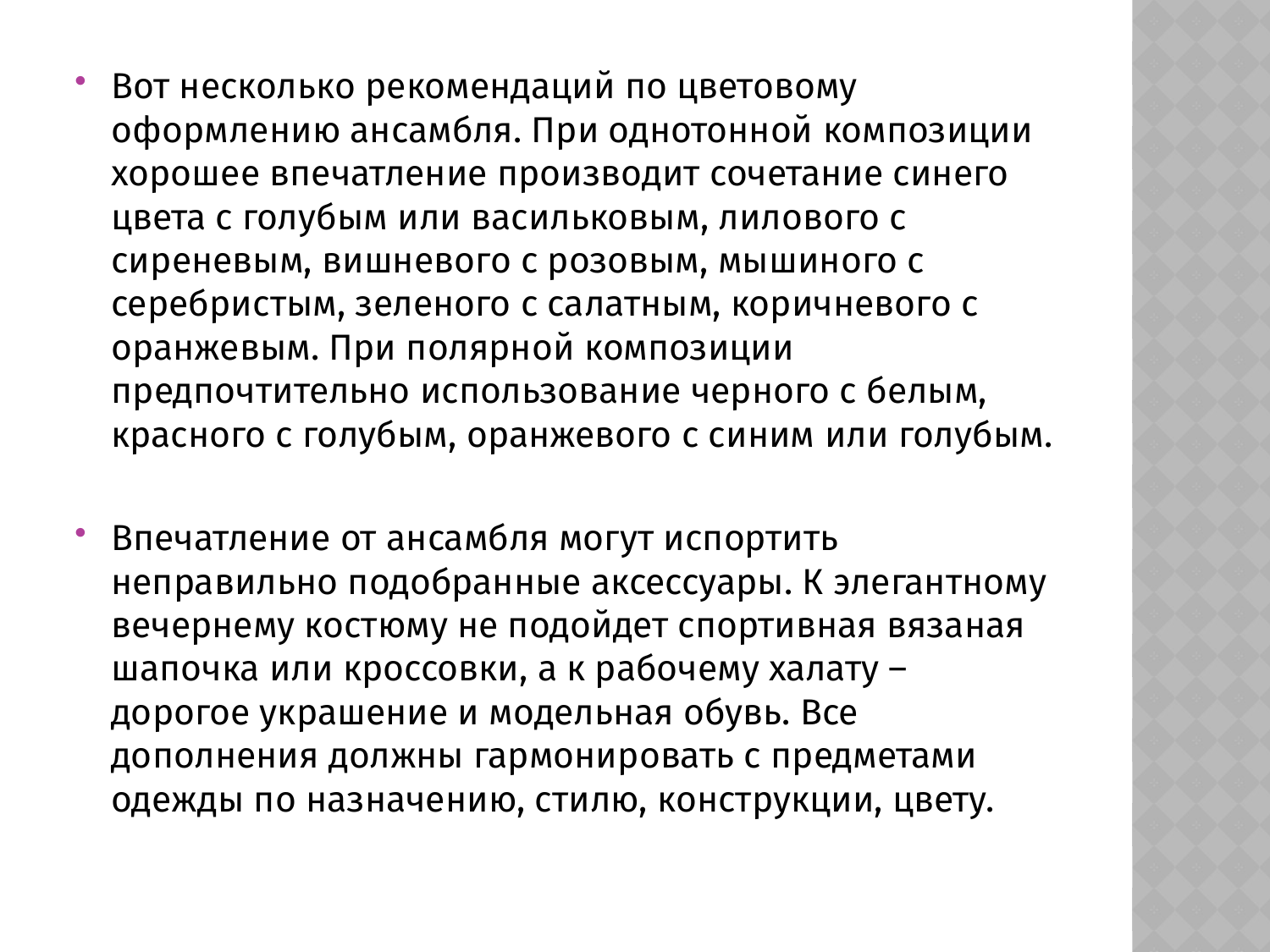

Вот несколько рекомендаций по цветовому оформлению ансамбля. При однотонной композиции хорошее впечатление производит сочетание синего цвета с голубым или васильковым, лилового с сиреневым, вишне­вого с розовым, мышиного с серебристым, зеленого с салатным, коричневого с оранжевым. При полярной композиции предпочтительно использование черного с белым, красного с голубым, оранжевого с синим или голубым.

Впечатление от ансамбля могут испортить неправильно подобранные аксессуары. К элегантному вечернему костюму не подойдет спортивная вязаная шапочка или кроссовки, а к рабочему халату – дорогое украшение и модельная обувь. Все дополнения должны гармонировать с предметами одежды по назначению, стилю, конструкции, цвету.